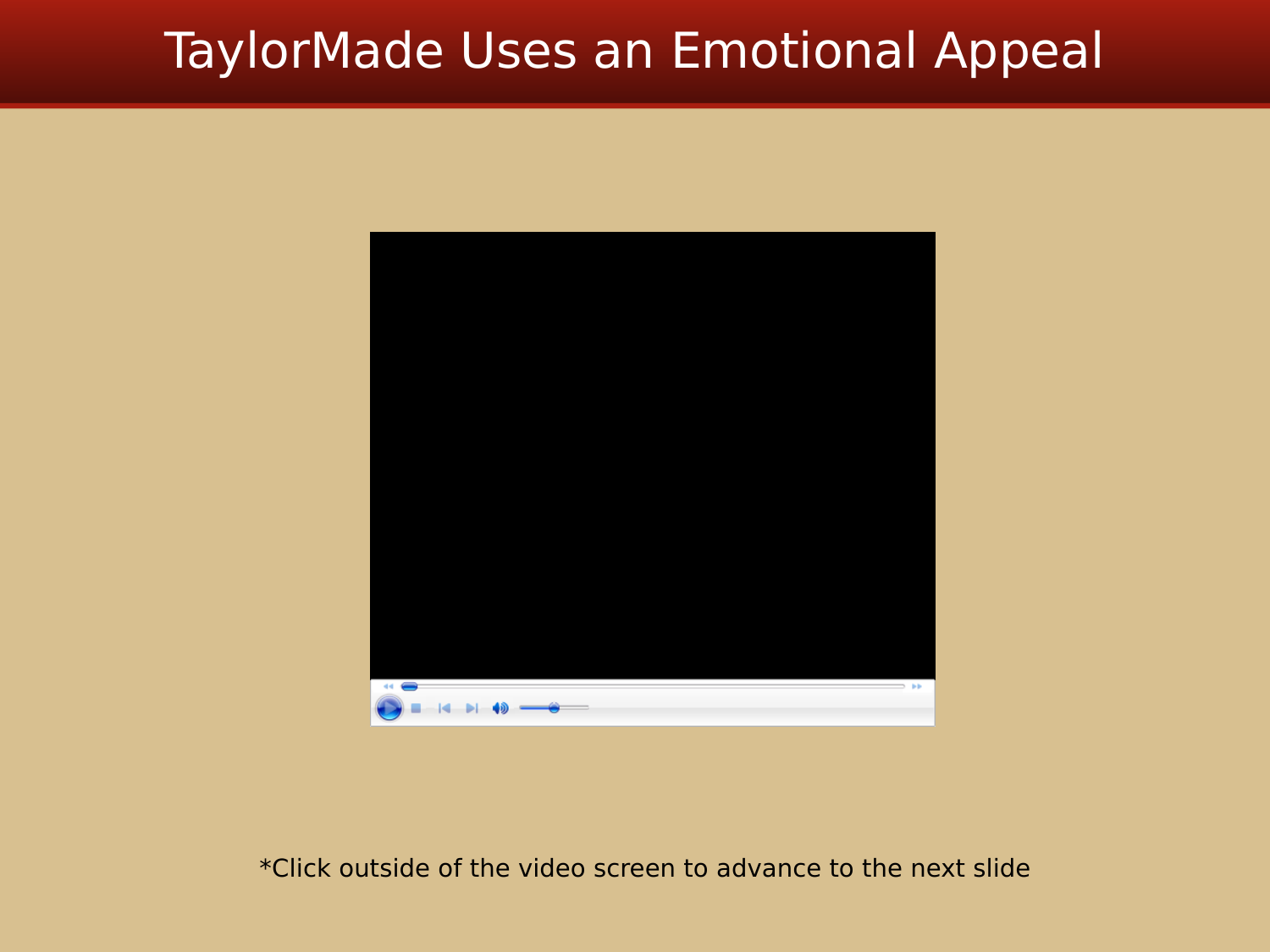

# TaylorMade Uses an Emotional Appeal

*Click outside of the video screen to advance to the next slide